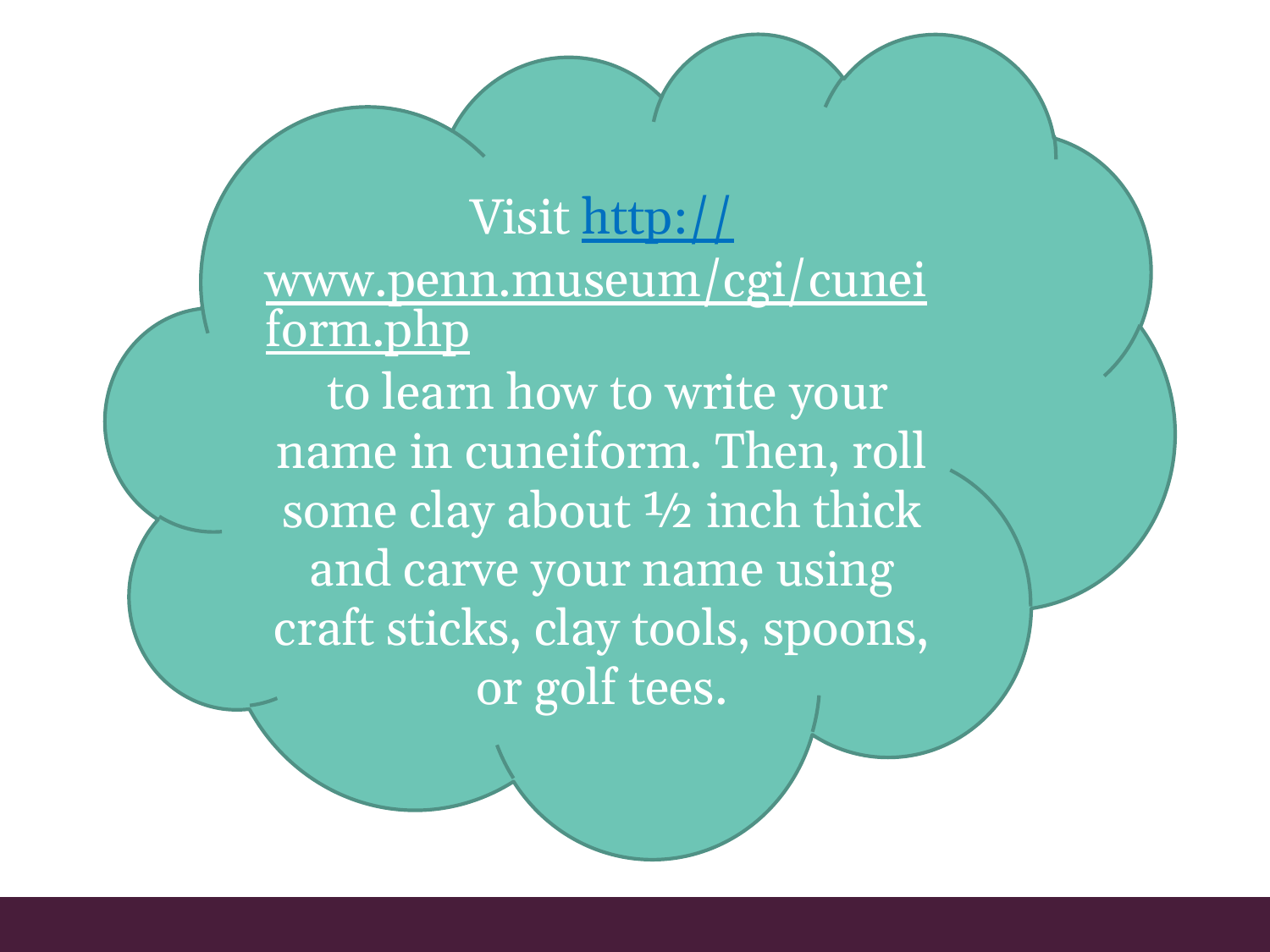

Visit http://www.penn.museum/cgi/cuneiform.php to learn how to write your name in cuneiform. Then, roll some clay about ½ inch thick and carve your name using craft sticks, clay tools, spoons, or golf tees.